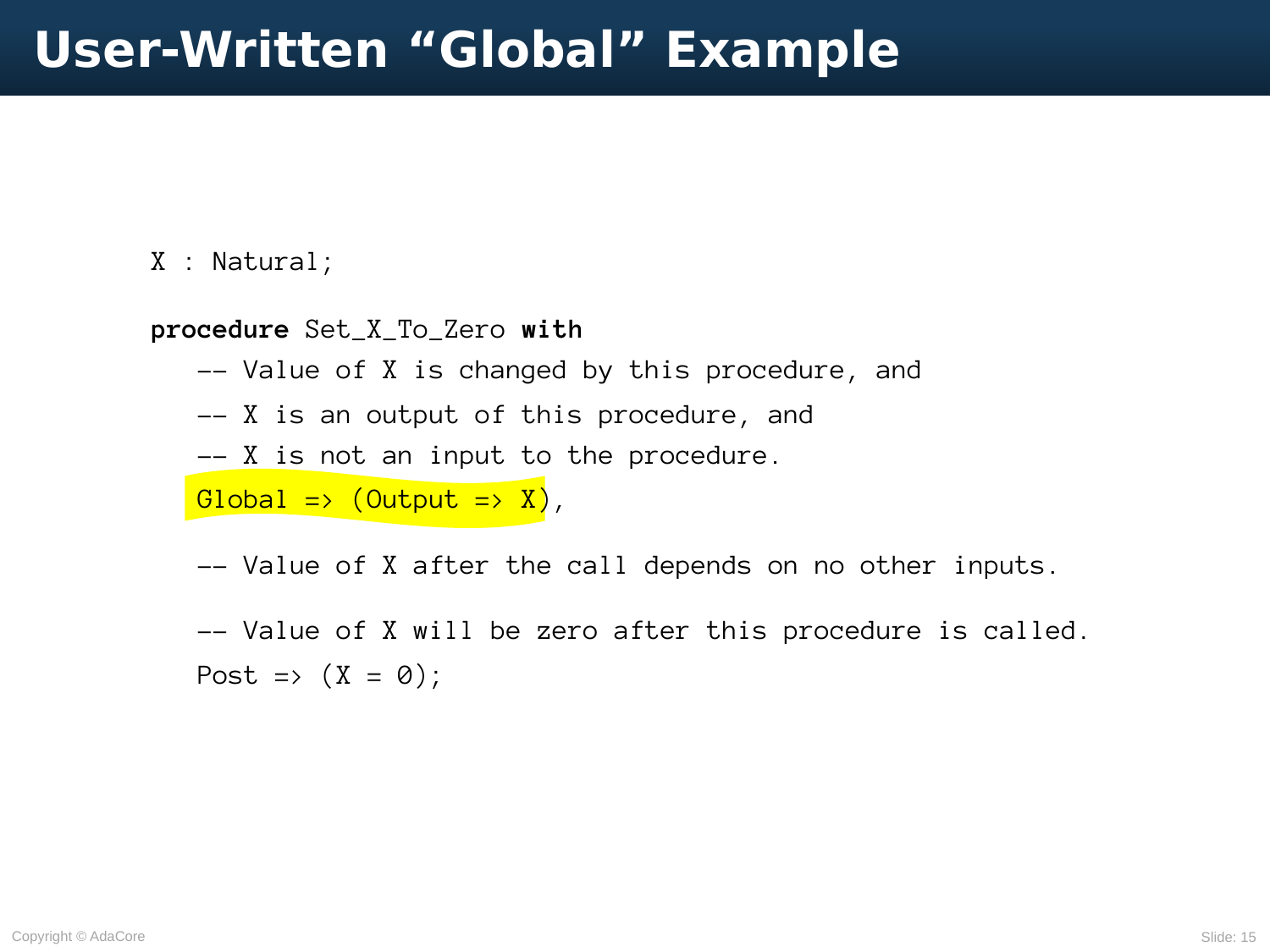

# User-Written “Global” Example
X : Natural;

procedure Set_X_To_Zero with
   -- Value of X is changed by this procedure, and
   -- X is an output of this procedure, and
   -- X is not an input to the procedure.
   Global => (Output => X),
   -- Value of X after the call depends on no other inputs.
   -- Value of X will be zero after this procedure is called.
   Post => (X = 0);